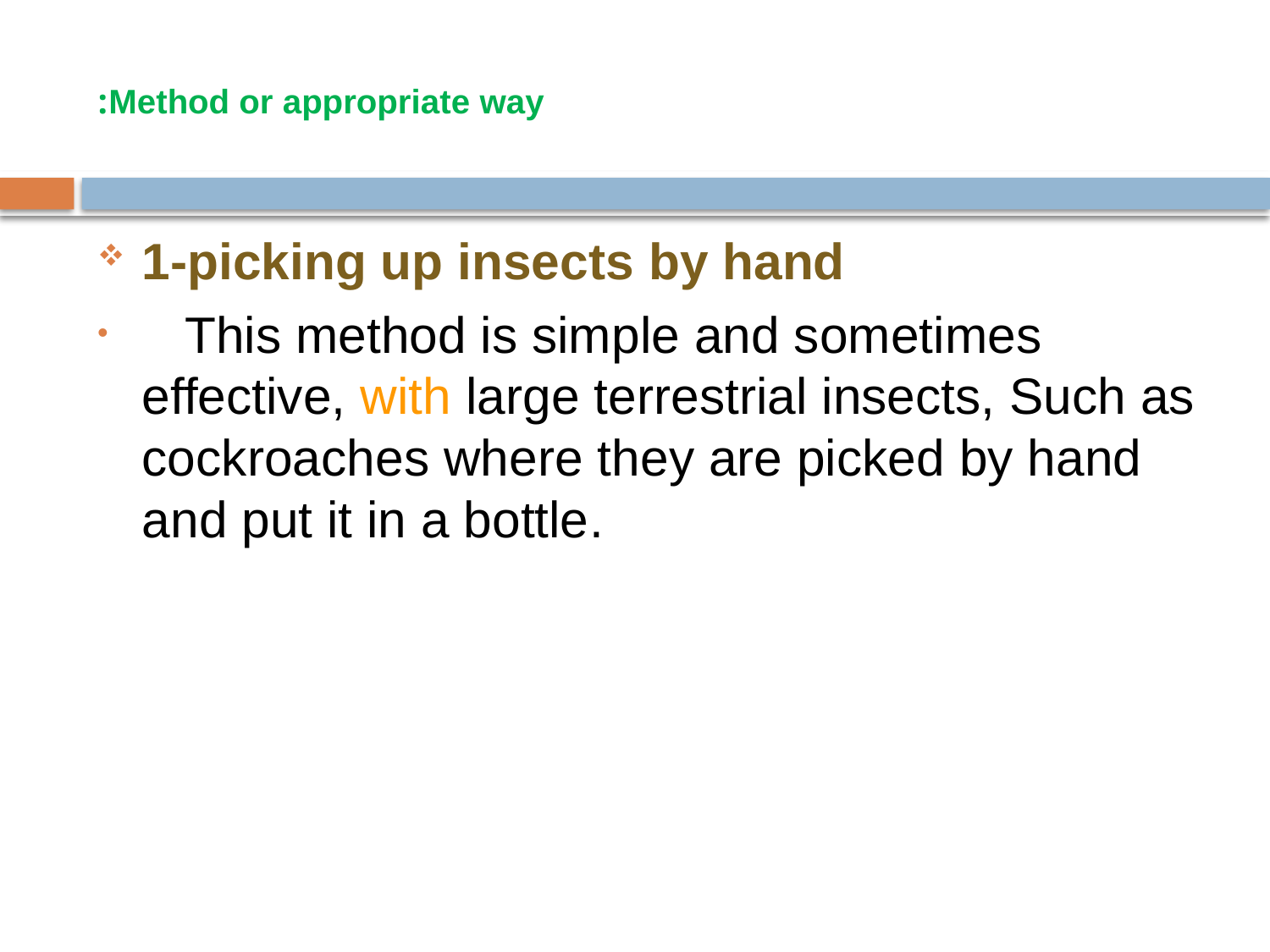

# Method or appropriate way:
1-picking up insects by hand
   This method is simple and sometimes effective, with large terrestrial insects, Such as cockroaches where they are picked by hand and put it in a bottle.